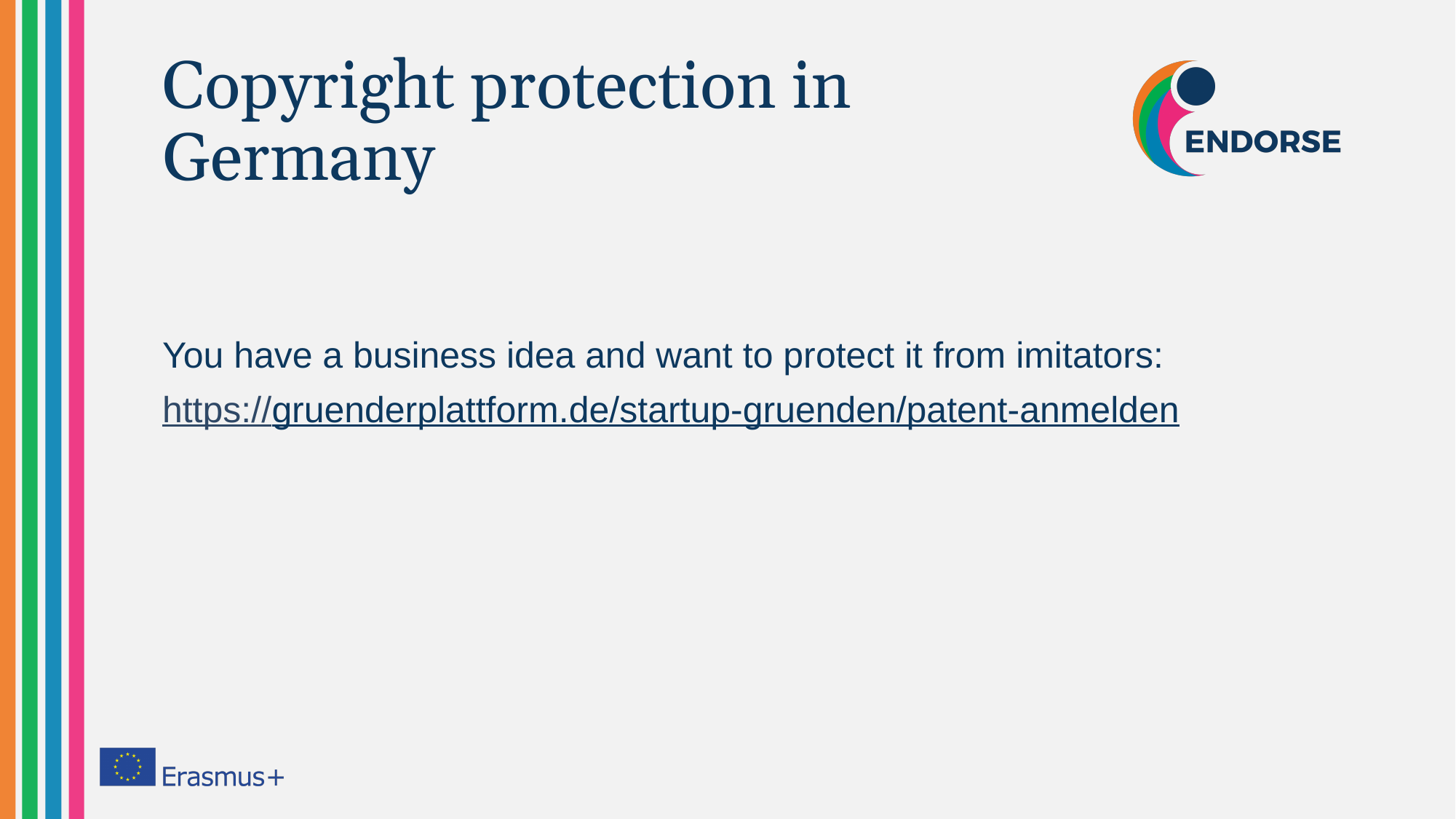

# Copyright protection in Germany

You have a business idea and want to protect it from imitators:
https://gruenderplattform.de/startup-gruenden/patent-anmelden